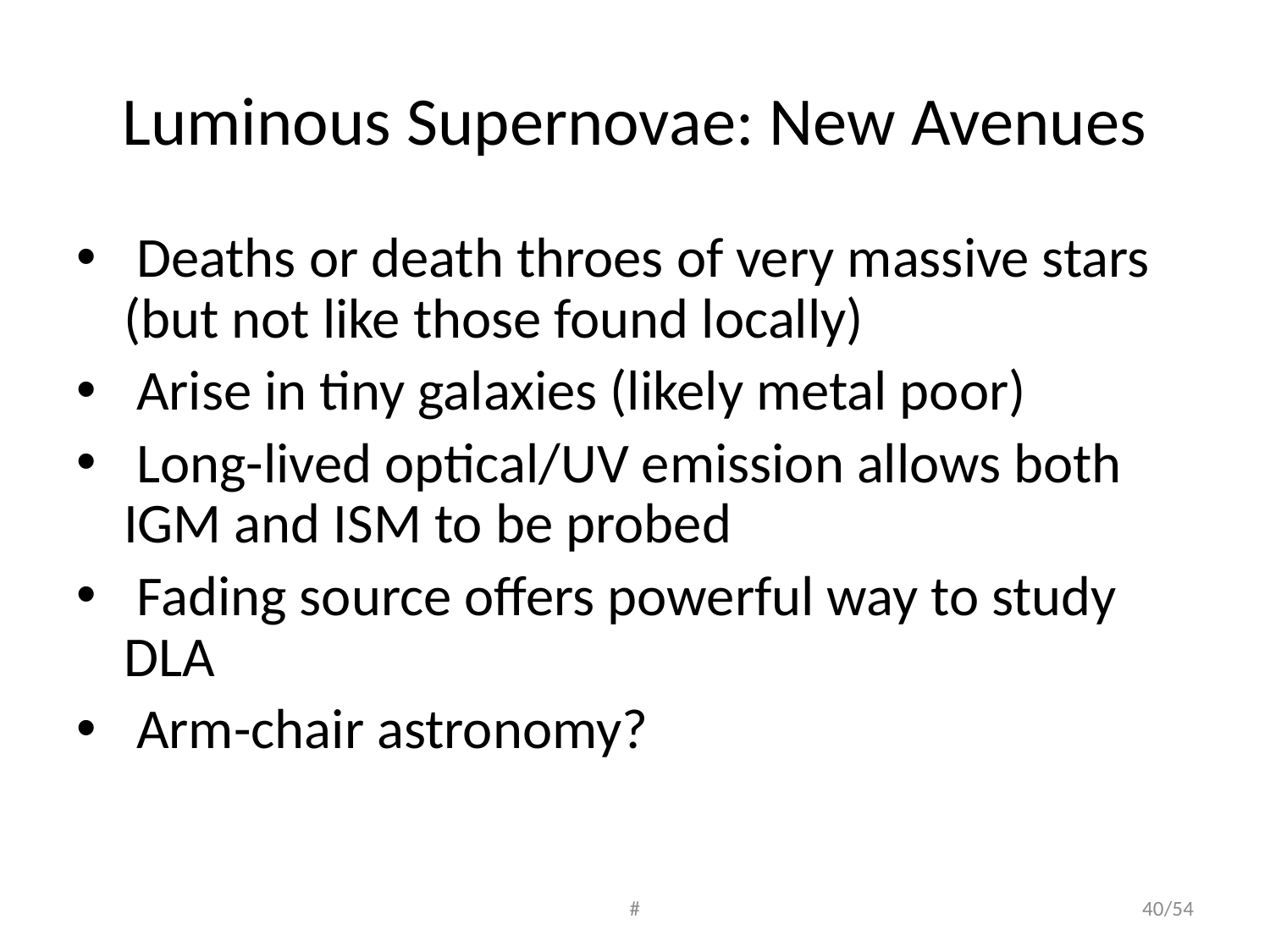

# Luminous Supernovae: New Avenues
 Deaths or death throes of very massive stars (but not like those found locally)
 Arise in tiny galaxies (likely metal poor)
 Long-lived optical/UV emission allows both IGM and ISM to be probed
 Fading source offers powerful way to study DLA
 Arm-chair astronomy?
#
40/54